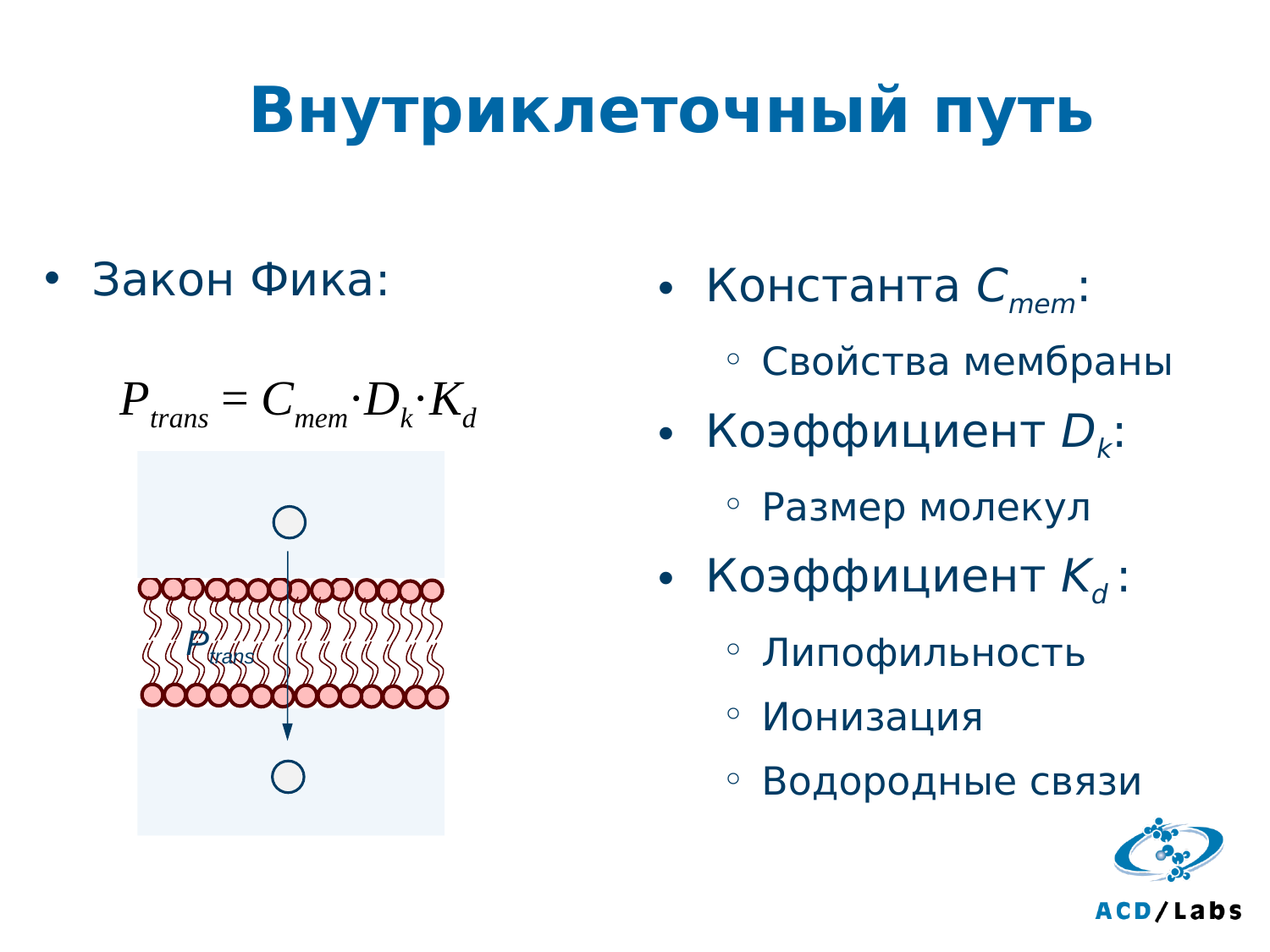

# Внутриклеточный путь
Закон Фика:

Константа Cmem:
Свойства мембраны
Коэффициент Dk:
Размер молекул
Коэффициент Kd :
Липофильность
Ионизация
Водородные связи
Ptrans = Cmem·Dk·Kd

Ptrans